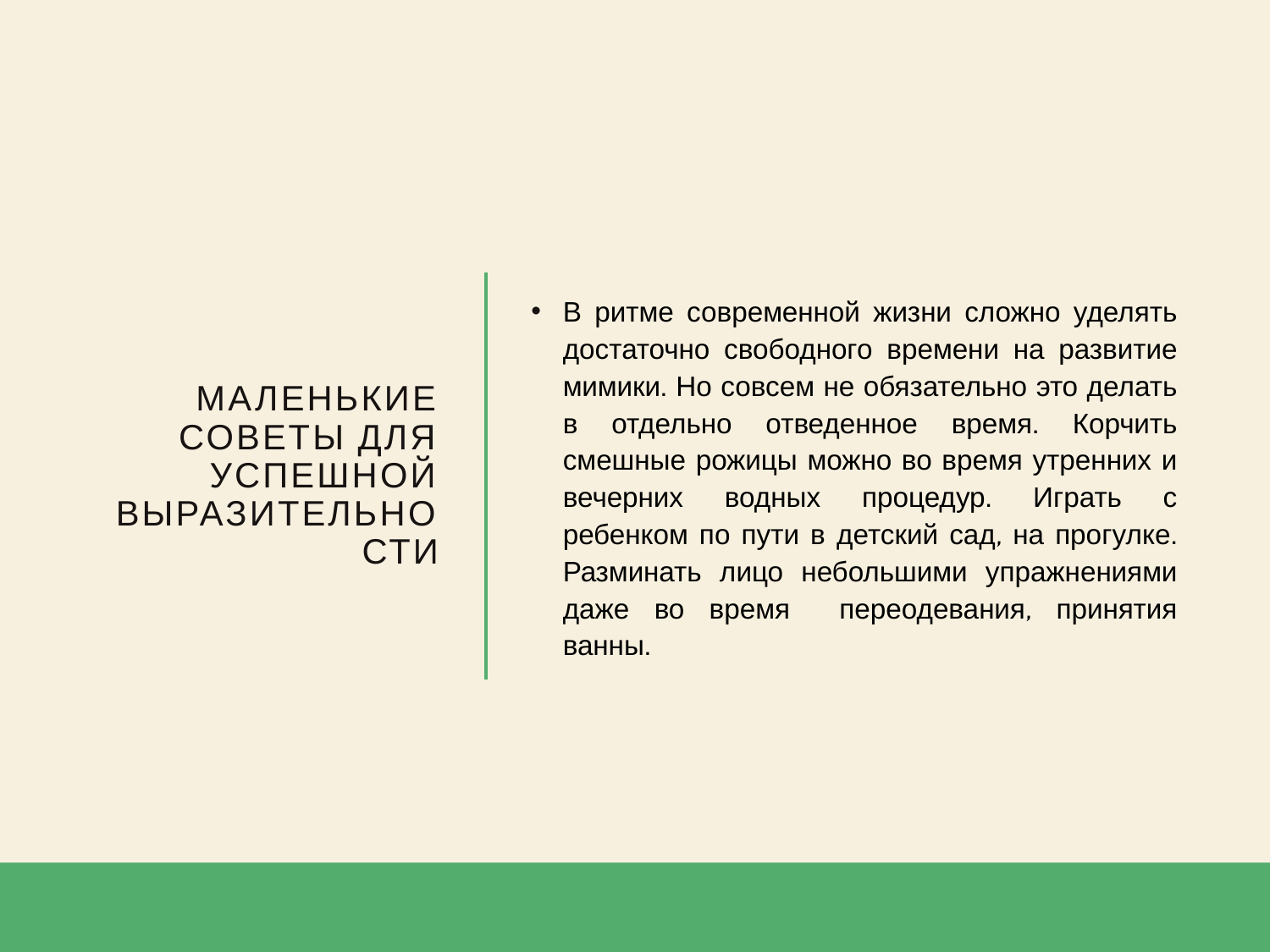

# Маленькие советы для успешной выразительности
В ритме современной жизни сложно уделять достаточно свободного времени на развитие мимики. Но совсем не обязательно это делать в отдельно отведенное время. Корчить смешные рожицы можно во время утренних и вечерних водных процедур. Играть с ребенком по пути в детский сад, на прогулке. Разминать лицо небольшими упражнениями даже во время  переодевания, принятия ванны.